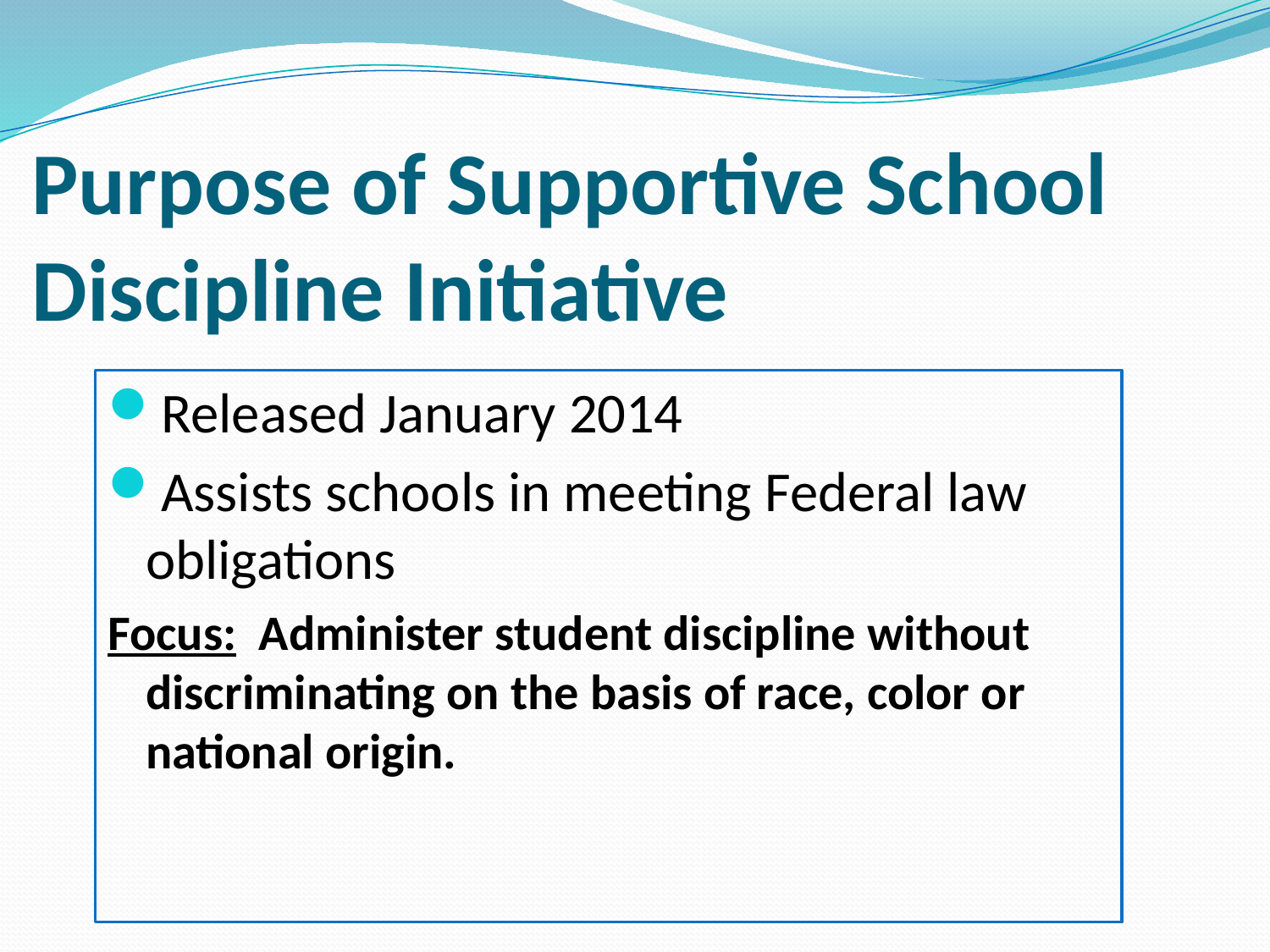

# Purpose of Supportive School Discipline Initiative
Released January 2014
Assists schools in meeting Federal law obligations
Focus:  Administer student discipline without discriminating on the basis of race, color or national origin.